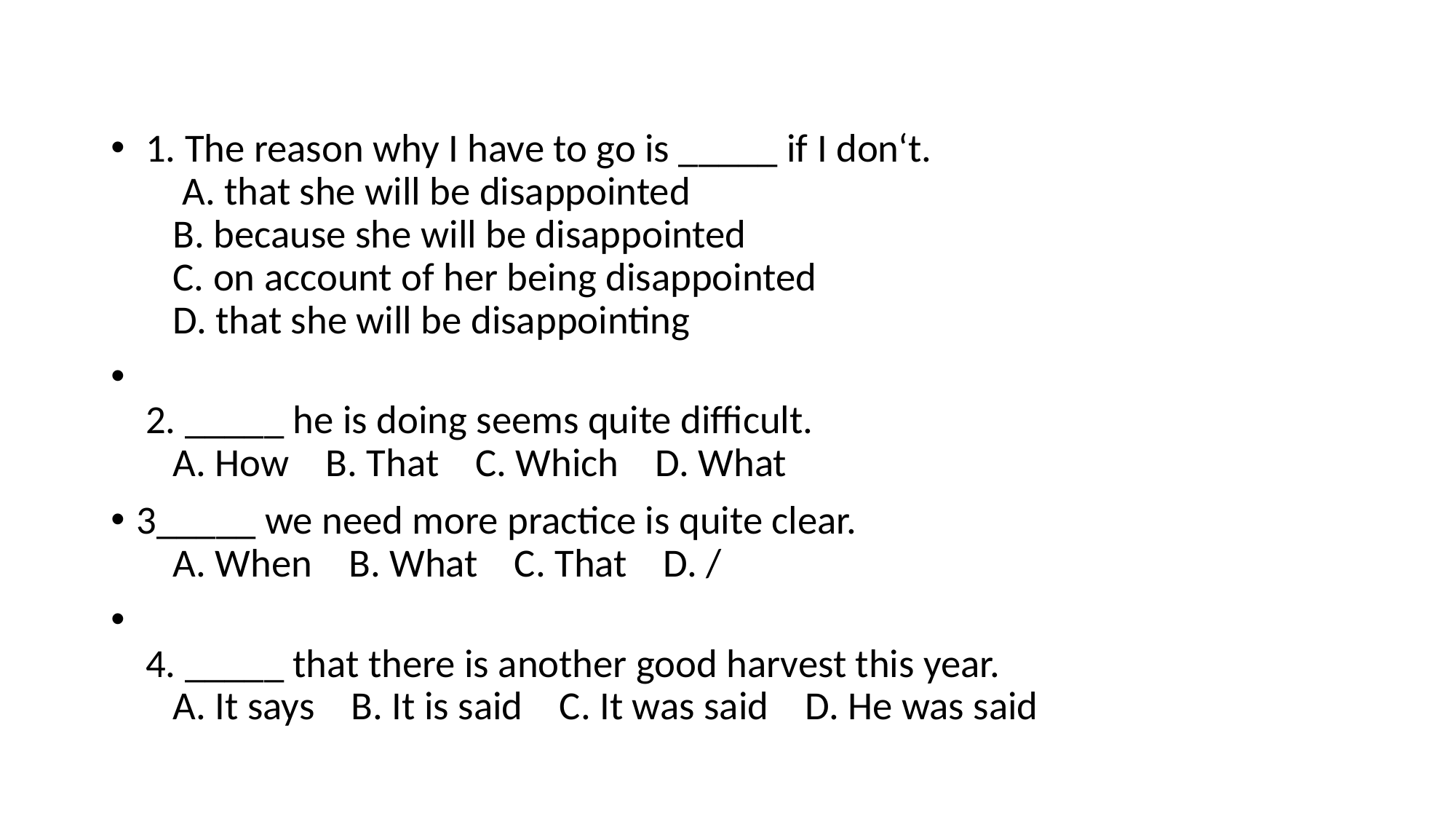

#
 1. The reason why I have to go is _____ if I don‘t.
     A. that she will be disappointed
    B. because she will be disappointed
    C. on account of her being disappointed
    D. that she will be disappointing
 2. _____ he is doing seems quite difficult.
    A. How    B. That    C. Which    D. What
3_____ we need more practice is quite clear. 
    A. When    B. What    C. That    D. /
 4. _____ that there is another good harvest this year.
    A. It says    B. It is said    C. It was said    D. He was said